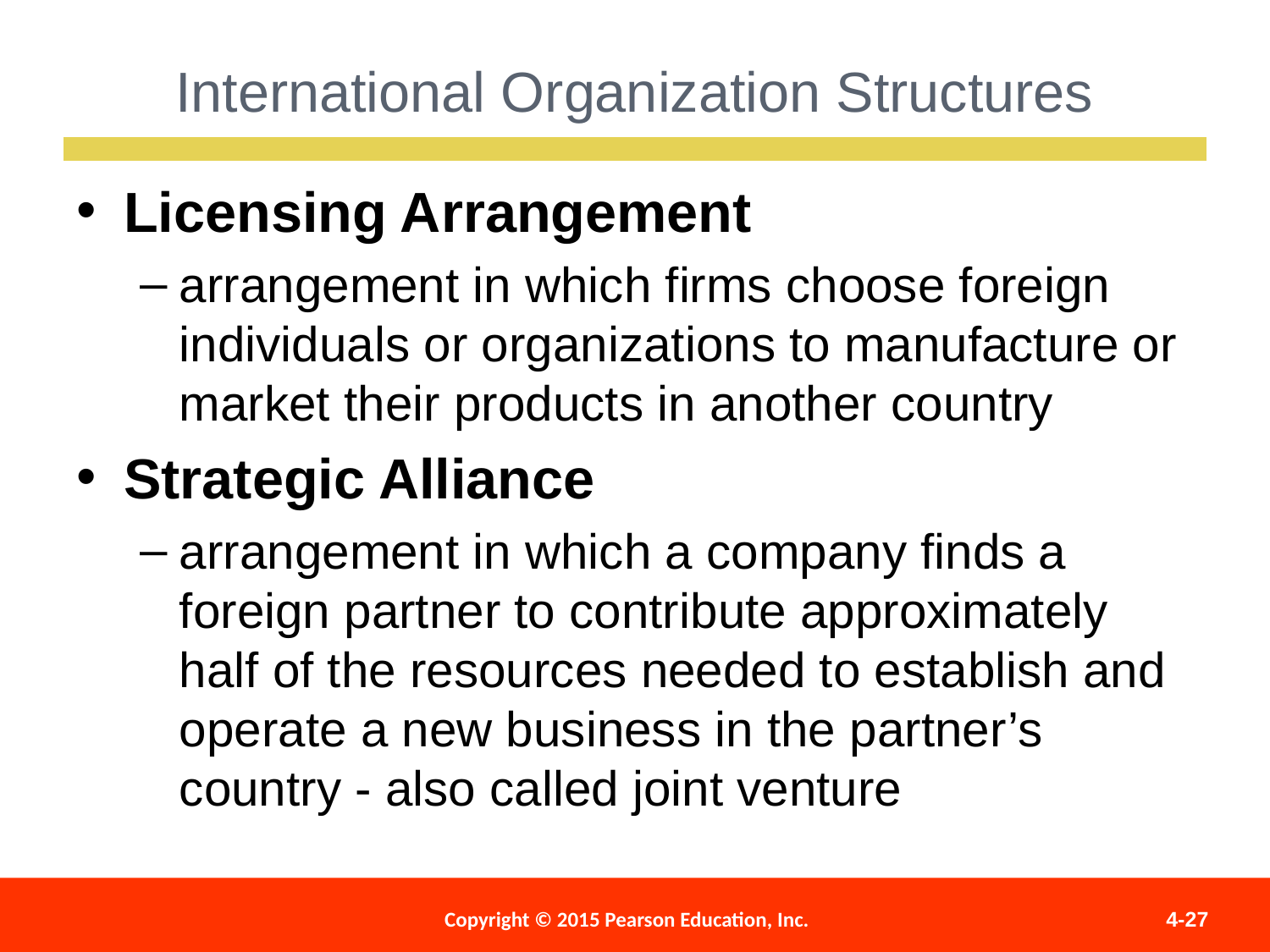

International Organization Structures
Licensing Arrangement
arrangement in which firms choose foreign individuals or organizations to manufacture or market their products in another country
Strategic Alliance
arrangement in which a company finds a foreign partner to contribute approximately half of the resources needed to establish and operate a new business in the partner’s country - also called joint venture